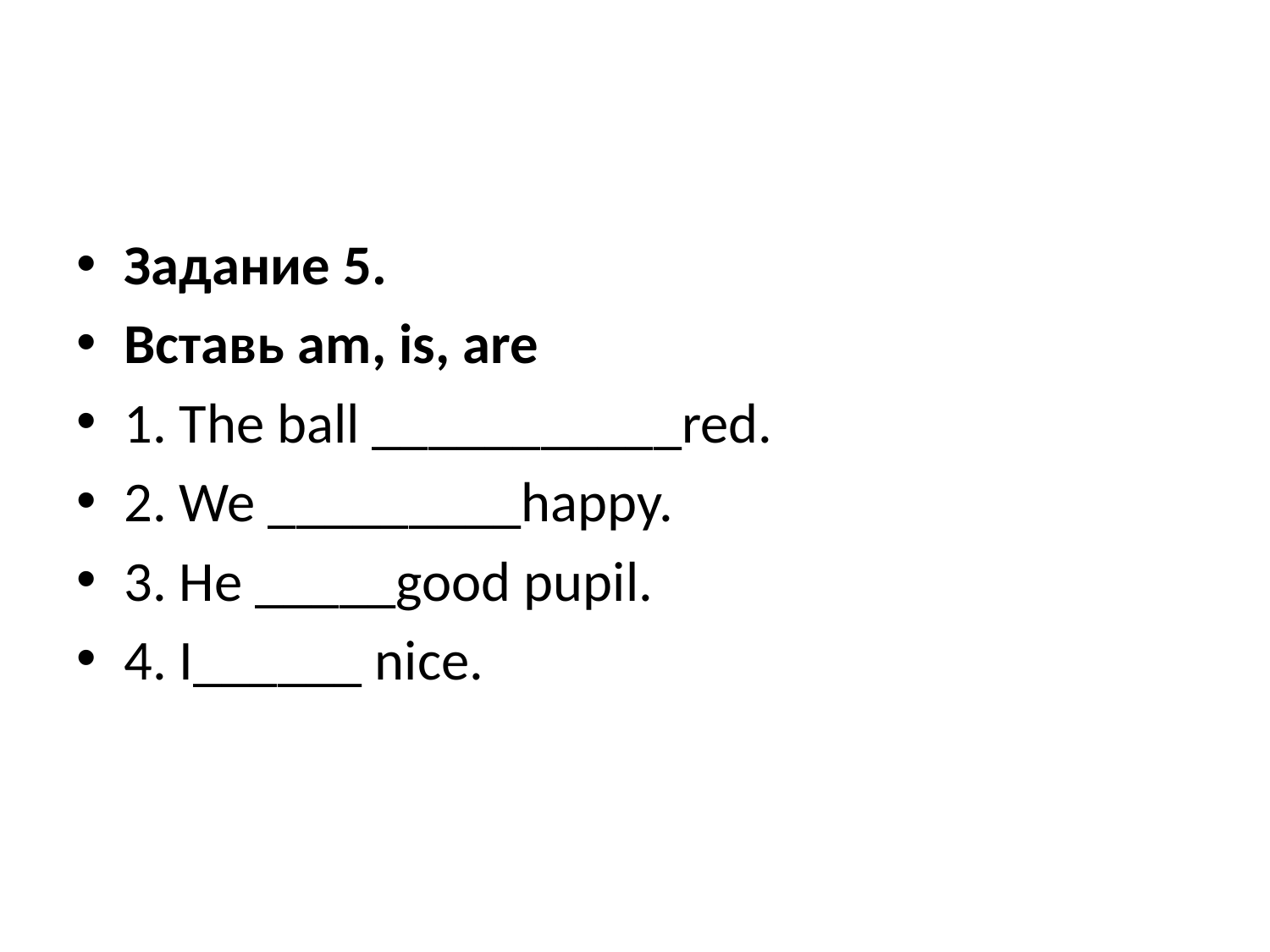

#
Задание 5.
Вставь am, is, are
1. The ball ___________red.
2. We _________happy.
3. He _____good pupil.
4. I______ nice.